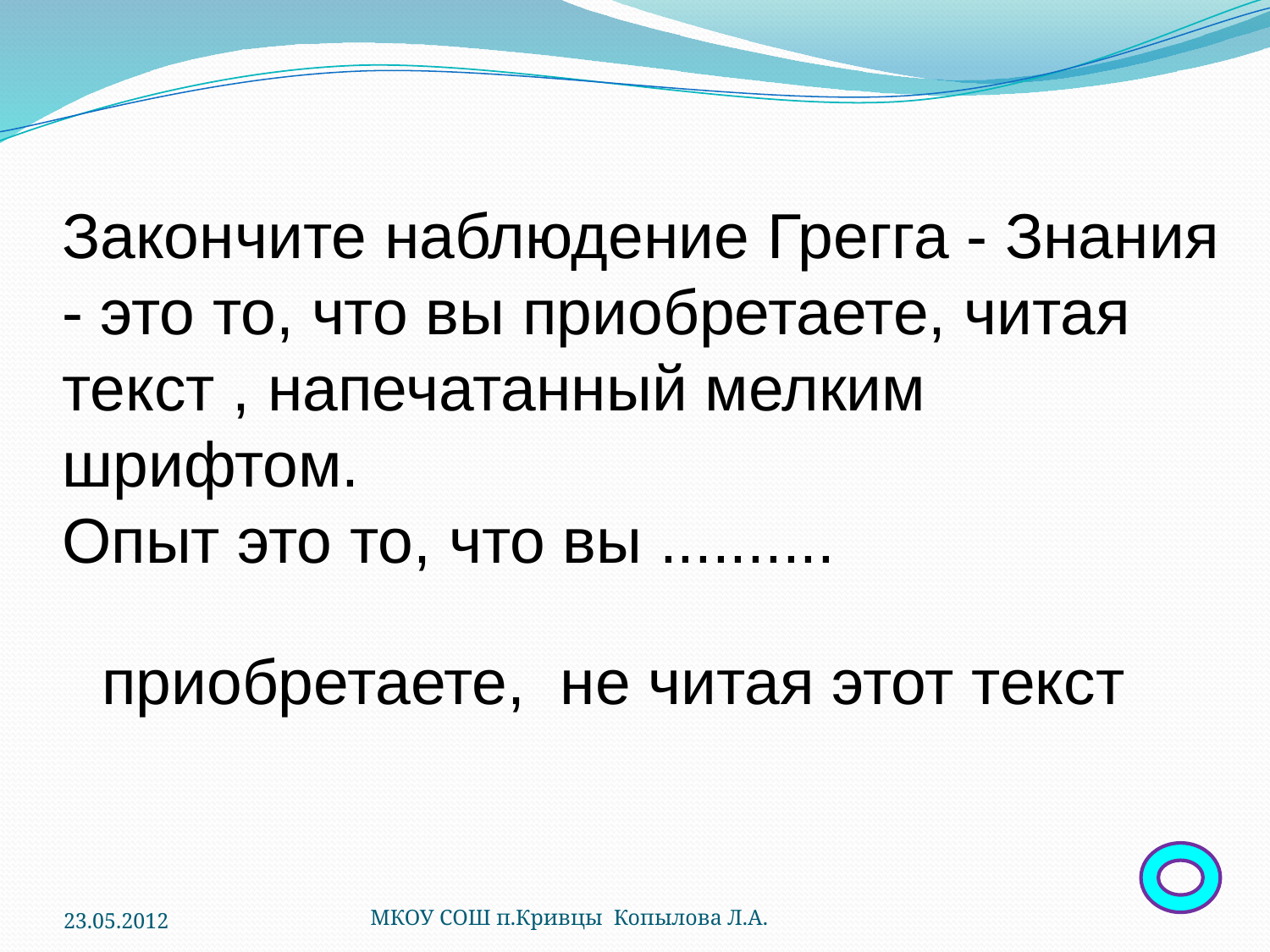

Закончите наблюдение Грегга - Знания - это то, что вы приобретаете, читая текст , напечатанный мелким шрифтом.
Опыт это то, что вы ..........
приобретаете,  не читая этот текст

23.05.2012
МКОУ СОШ п.Кривцы  Копылова Л.А.